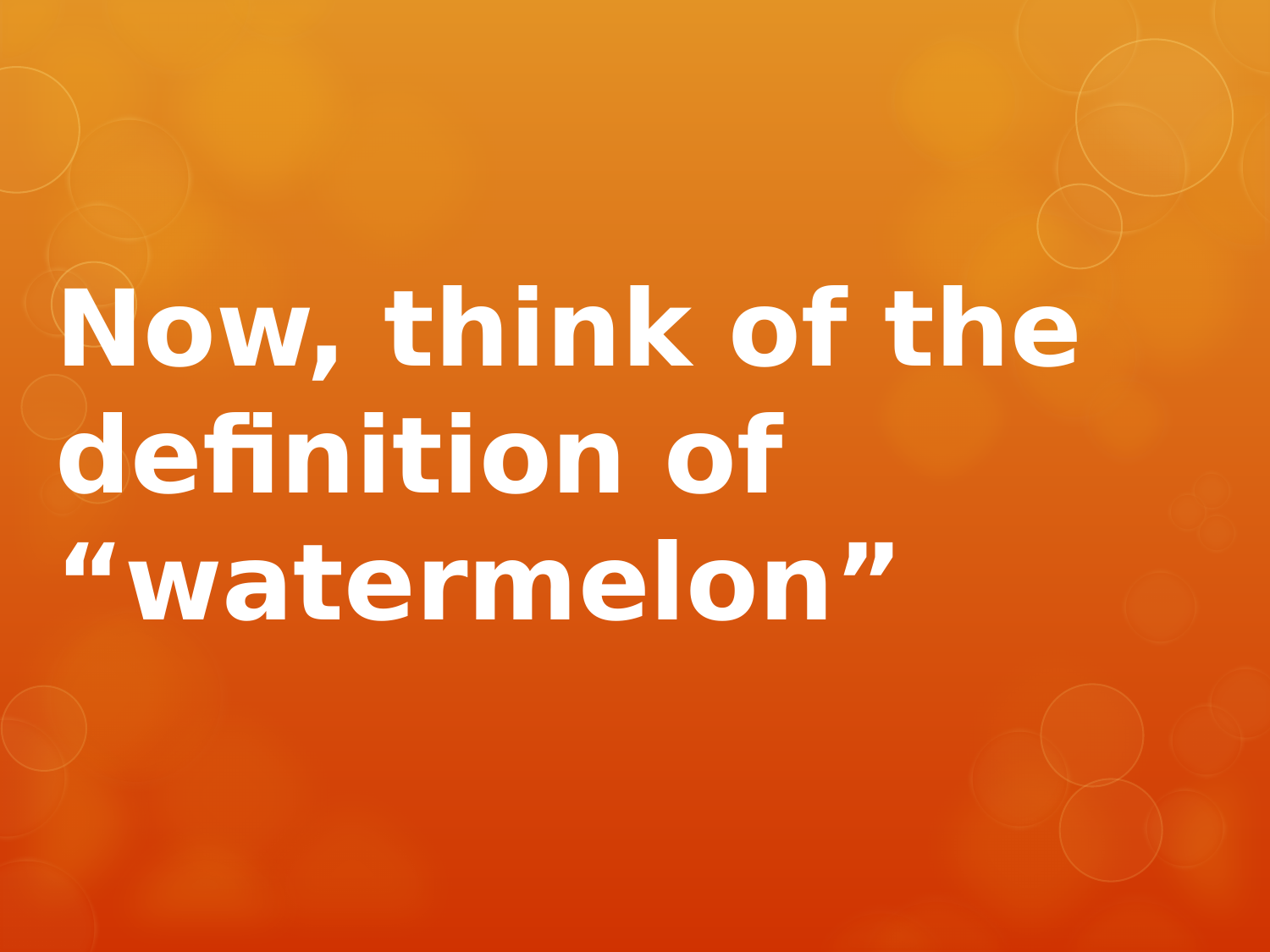

# Now, think of the definition of “watermelon”